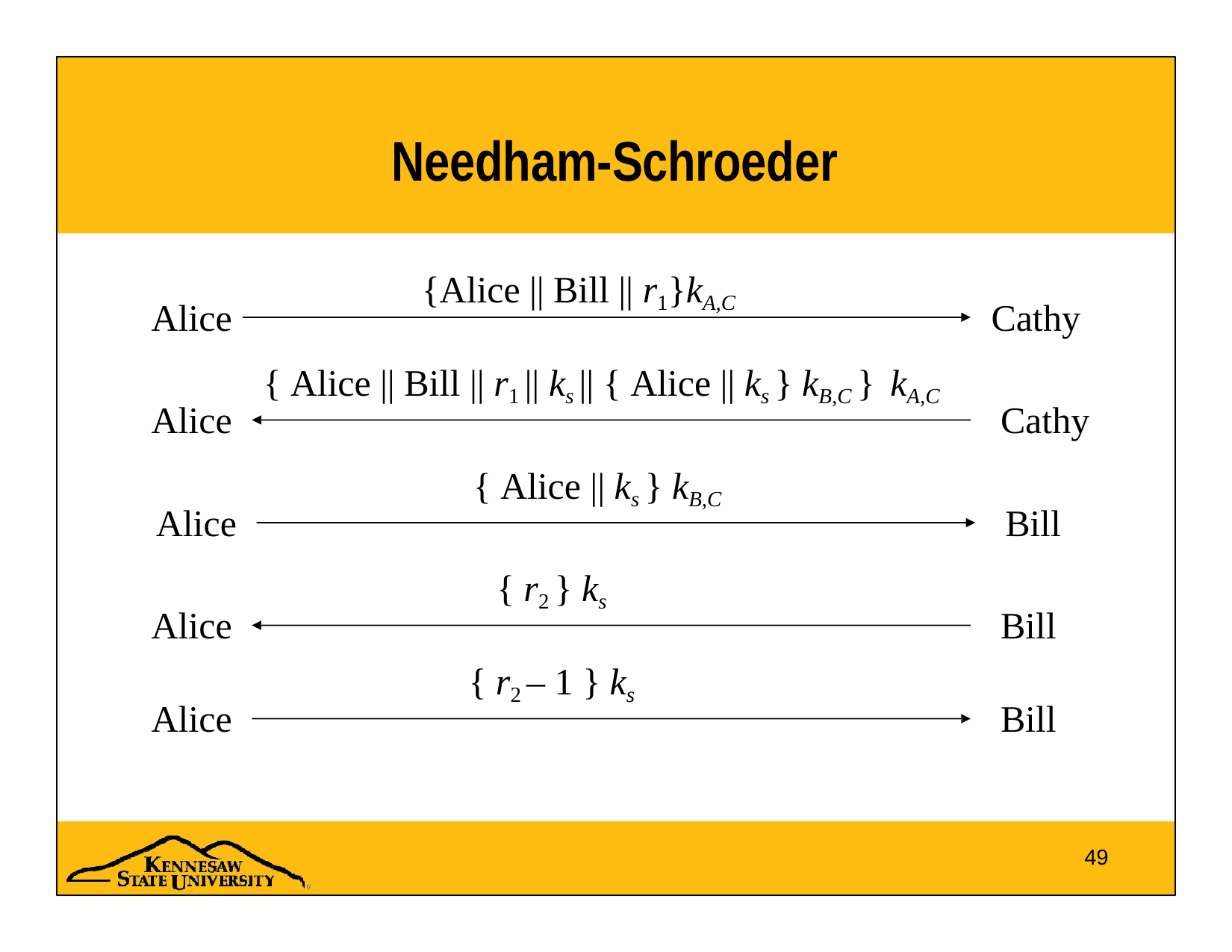

# Needham-Schroeder
{Alice || Bill || r1}kA,C
Alice
Cathy

{ Alice || Bill || r1 || ks || { Alice || ks } kB,C } kA,C
Alice
Cathy

{ Alice || ks } kB,C
Alice
Bill

{ r2 } ks
Alice
Bill

{ r2 – 1 } ks
Alice
Bill

49